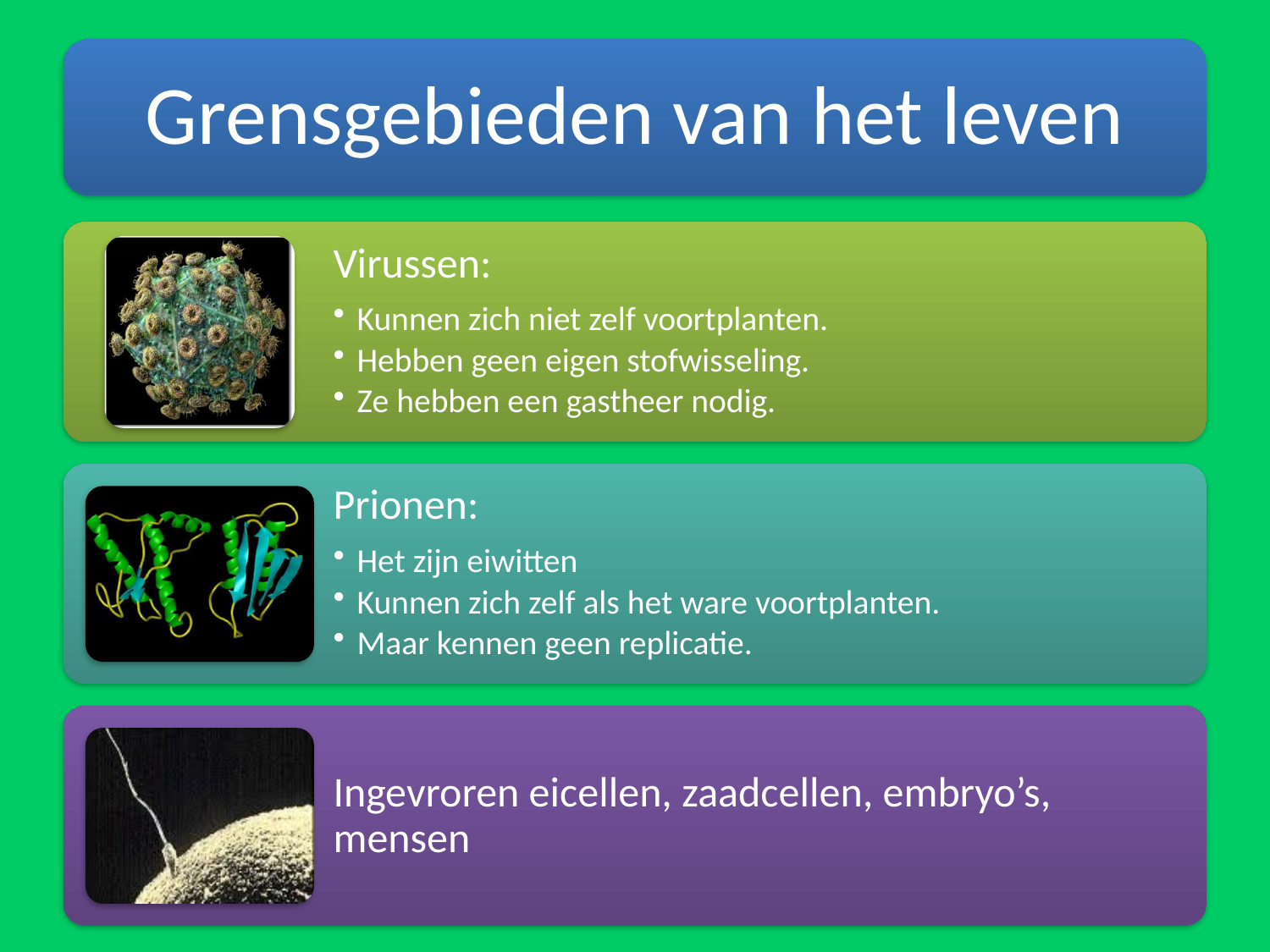

Grensgebieden van het leven
Virussen:
Kunnen zich niet zelf voortplanten.
Hebben geen eigen stofwisseling.
Ze hebben een gastheer nodig.
Prionen:
Het zijn eiwitten
Kunnen zich zelf als het ware voortplanten.
Maar kennen geen replicatie.
Ingevroren eicellen, zaadcellen, embryo’s, mensen